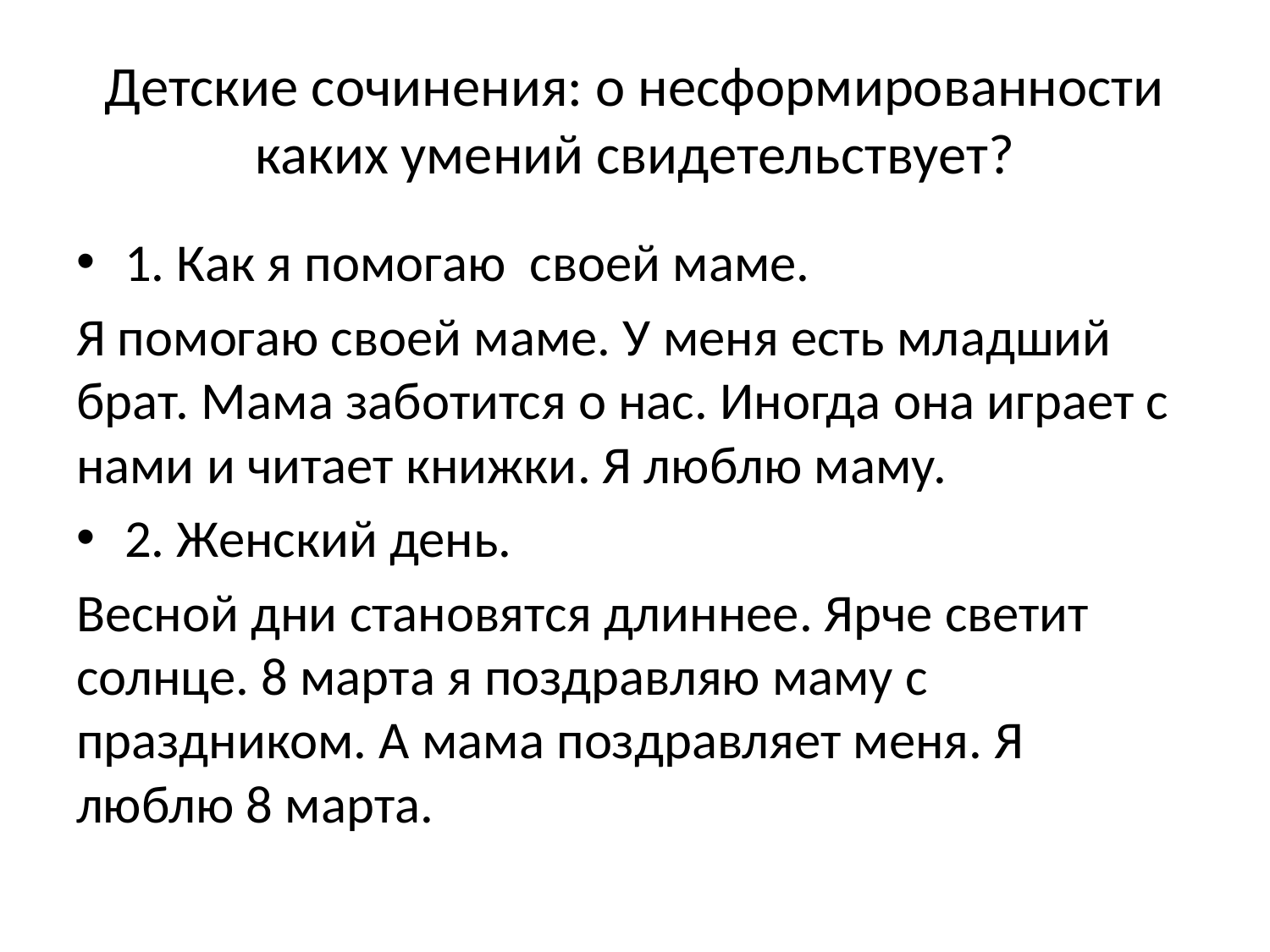

# Детские сочинения: о несформированности каких умений свидетельствует?
1. Как я помогаю  своей маме.
Я помогаю своей маме. У меня есть младший брат. Мама заботится о нас. Иногда она играет с нами и читает книжки. Я люблю маму.
2. Женский день.
Весной дни становятся длиннее. Ярче светит солнце. 8 марта я поздравляю маму с праздником. А мама поздравляет меня. Я люблю 8 марта.